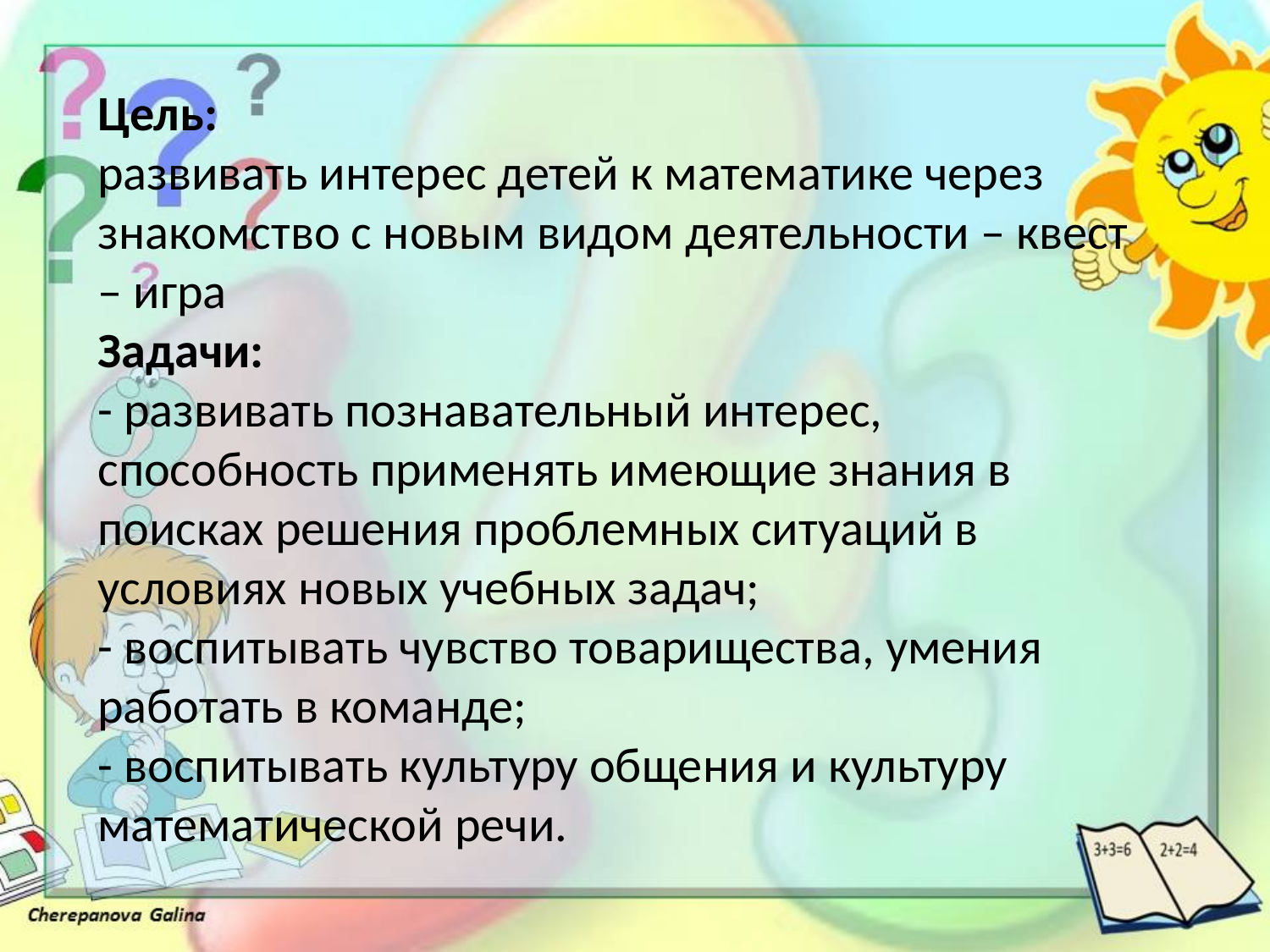

# Цель:  развивать интерес детей к математике через знакомство с новым видом деятельности – квест – игра Задачи: - развивать познавательный интерес, способность применять имеющие знания в поисках решения проблемных ситуаций в условиях новых учебных задач; - воспитывать чувство товарищества, умения работать в команде; - воспитывать культуру общения и культуру математической речи.